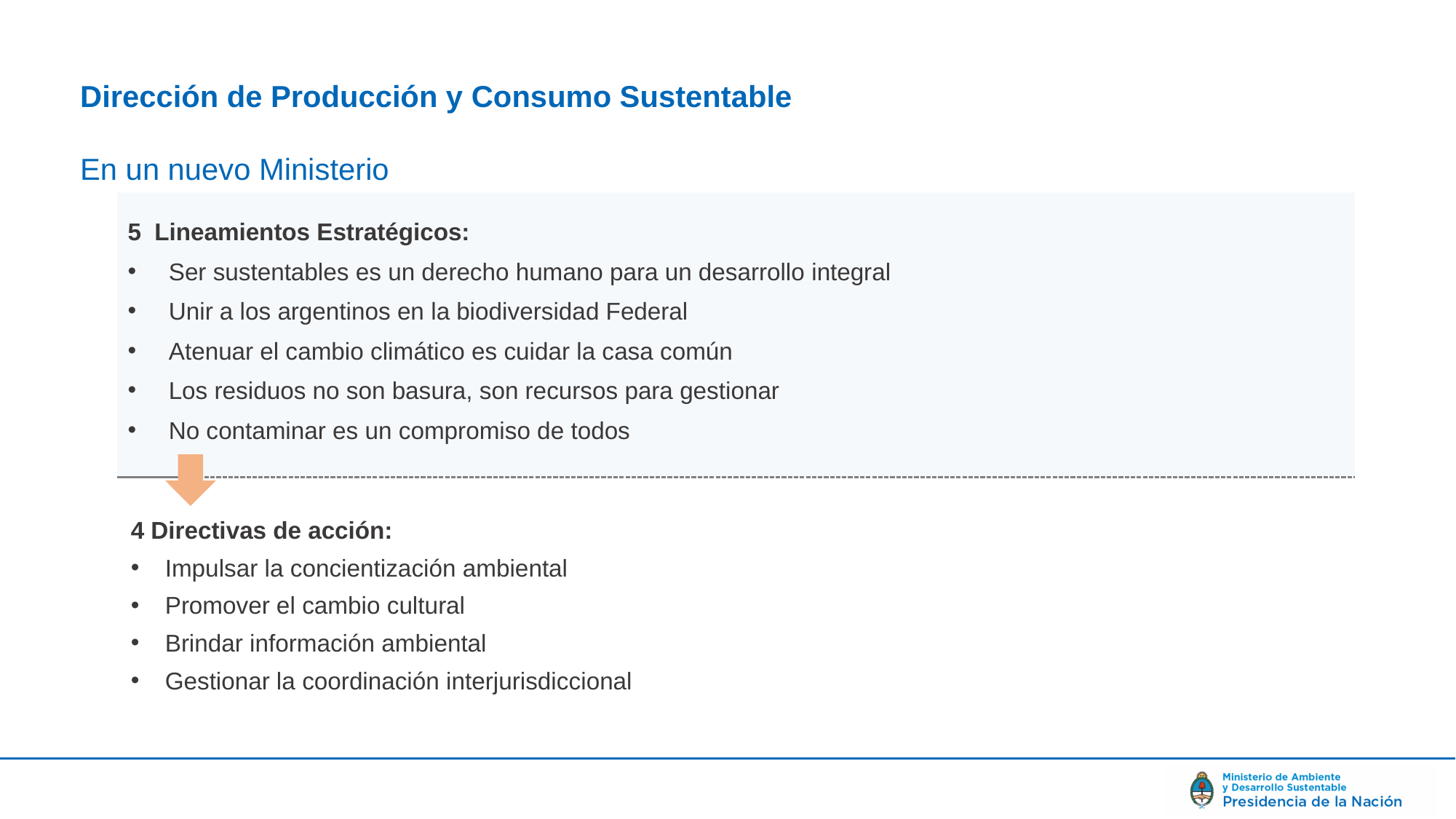

Dirección de Producción y Consumo Sustentable
En un nuevo Ministerio

5  Lineamientos Estratégicos:
Ser sustentables es un derecho humano para un desarrollo integral
Unir a los argentinos en la biodiversidad Federal
Atenuar el cambio climático es cuidar la casa común
Los residuos no son basura, son recursos para gestionar
No contaminar es un compromiso de todos

4 Directivas de acción:
Impulsar la concientización ambiental
Promover el cambio cultural
Brindar información ambiental
Gestionar la coordinación interjurisdiccional